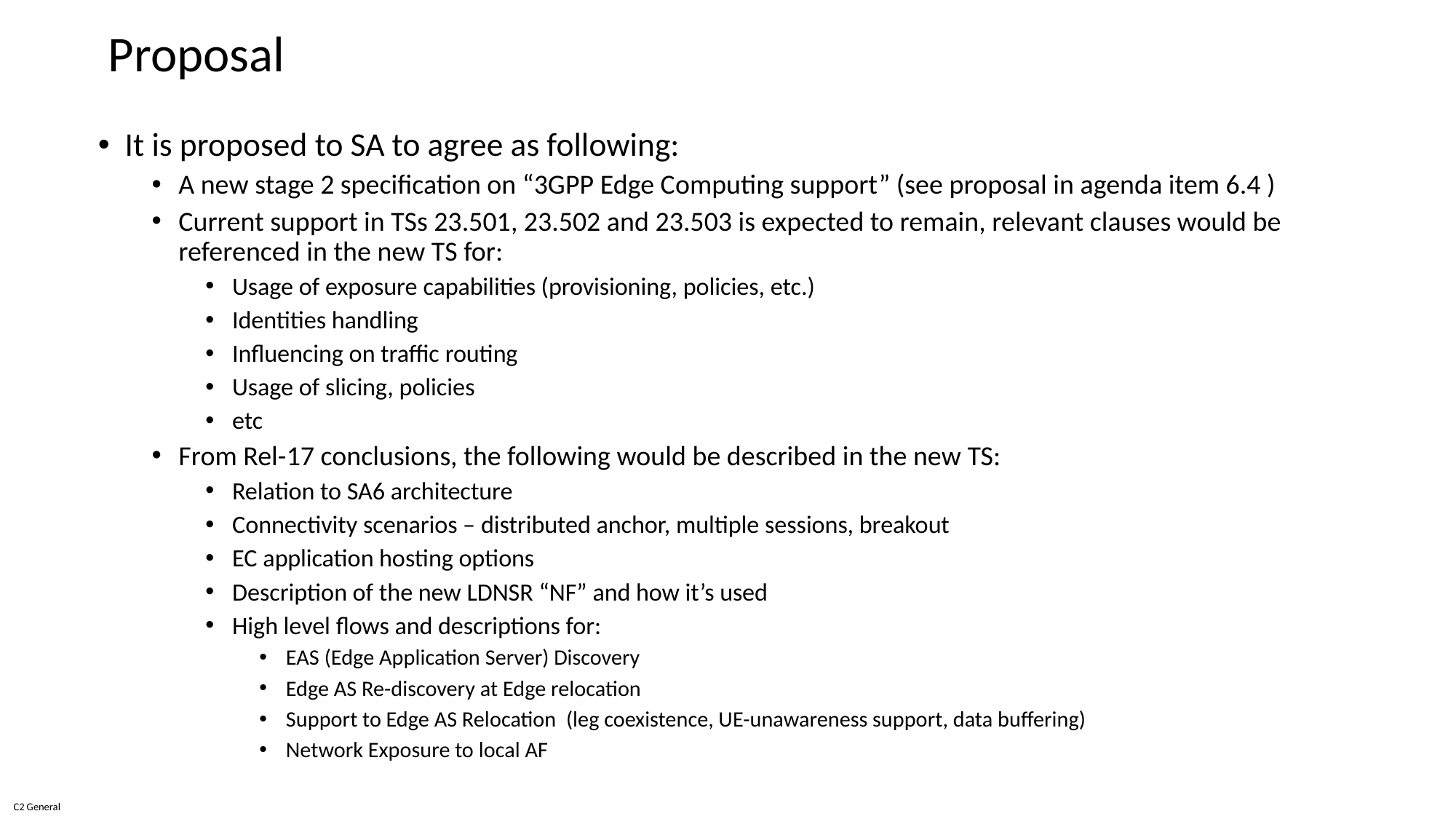

# Proposal
It is proposed to SA to agree as following:
A new stage 2 specification on “3GPP Edge Computing support” (see proposal in agenda item 6.4 )
Current support in TSs 23.501, 23.502 and 23.503 is expected to remain, relevant clauses would be referenced in the new TS for:
Usage of exposure capabilities (provisioning, policies, etc.)
Identities handling
Influencing on traffic routing
Usage of slicing, policies
etc
From Rel-17 conclusions, the following would be described in the new TS:
Relation to SA6 architecture
Connectivity scenarios – distributed anchor, multiple sessions, breakout
EC application hosting options
Description of the new LDNSR “NF” and how it’s used
High level flows and descriptions for:
EAS (Edge Application Server) Discovery
Edge AS Re-discovery at Edge relocation
Support to Edge AS Relocation  (leg coexistence, UE-unawareness support, data buffering)
Network Exposure to local AF